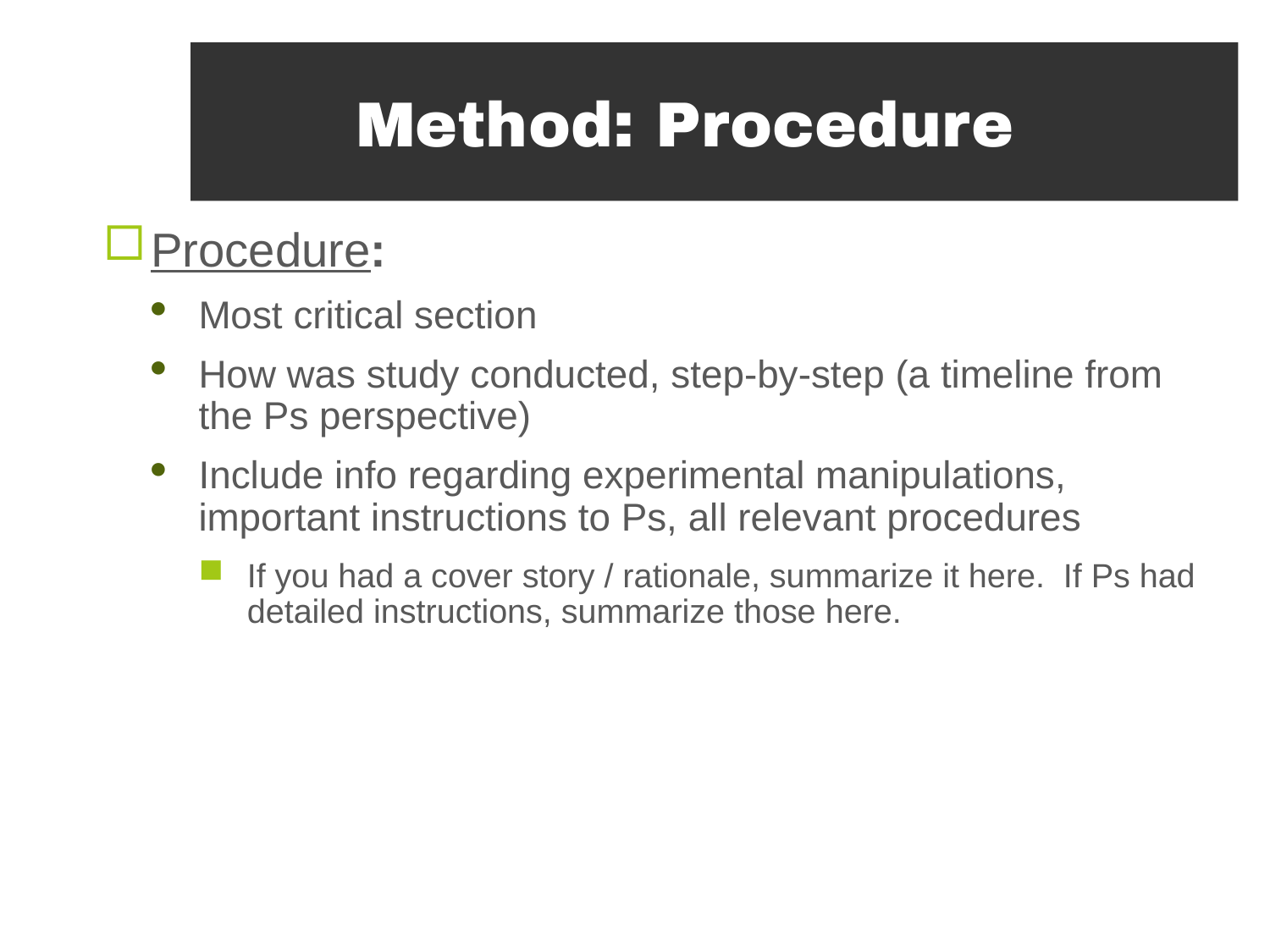

# Method: Procedure
Procedure:
Most critical section
How was study conducted, step-by-step (a timeline from the Ps perspective)
Include info regarding experimental manipulations, important instructions to Ps, all relevant procedures
If you had a cover story / rationale, summarize it here.  If Ps had detailed instructions, summarize those here.